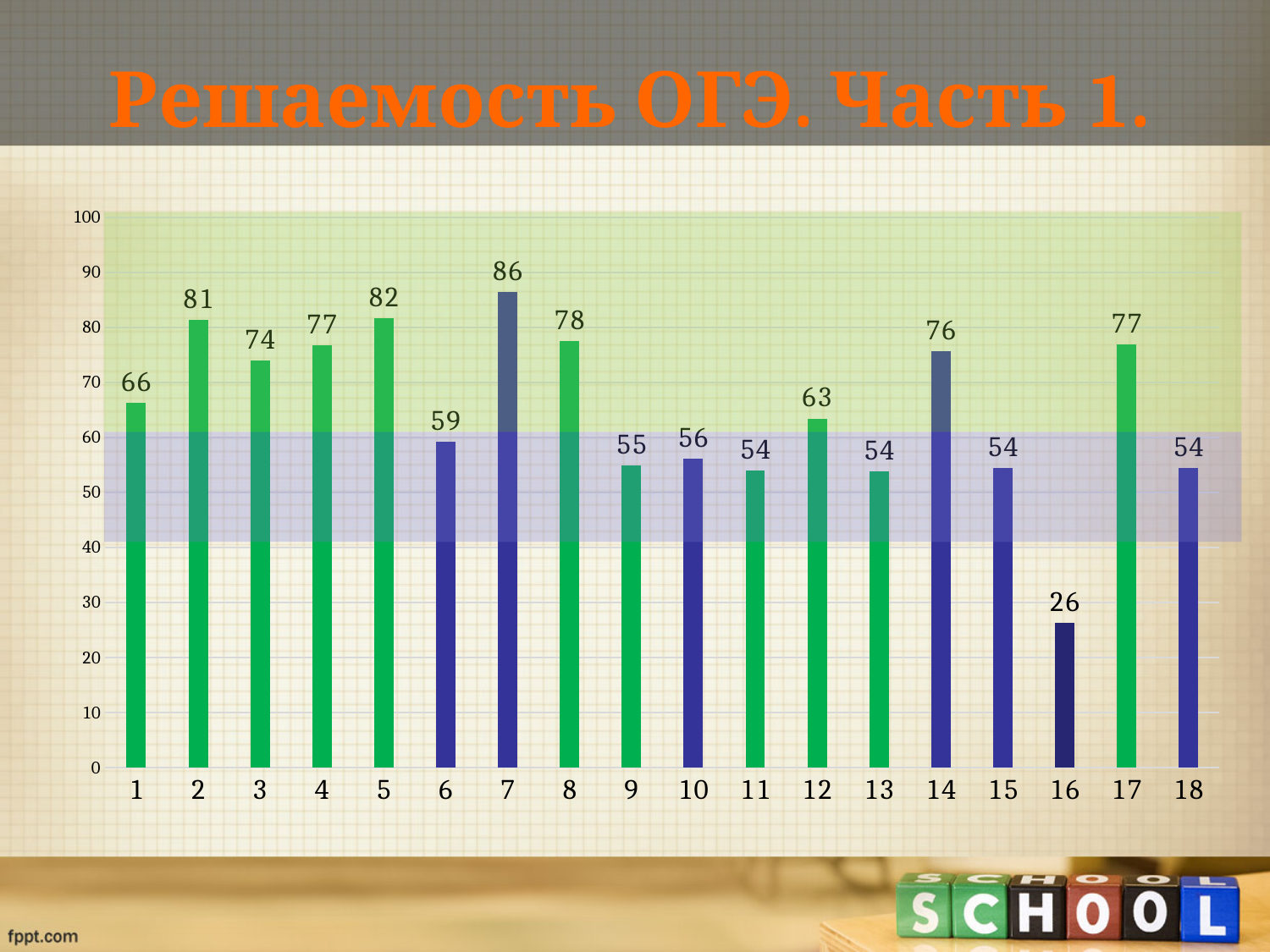

# Решаемость ОГЭ. Часть 1.

### Chart

| Category |  |
|---|---|